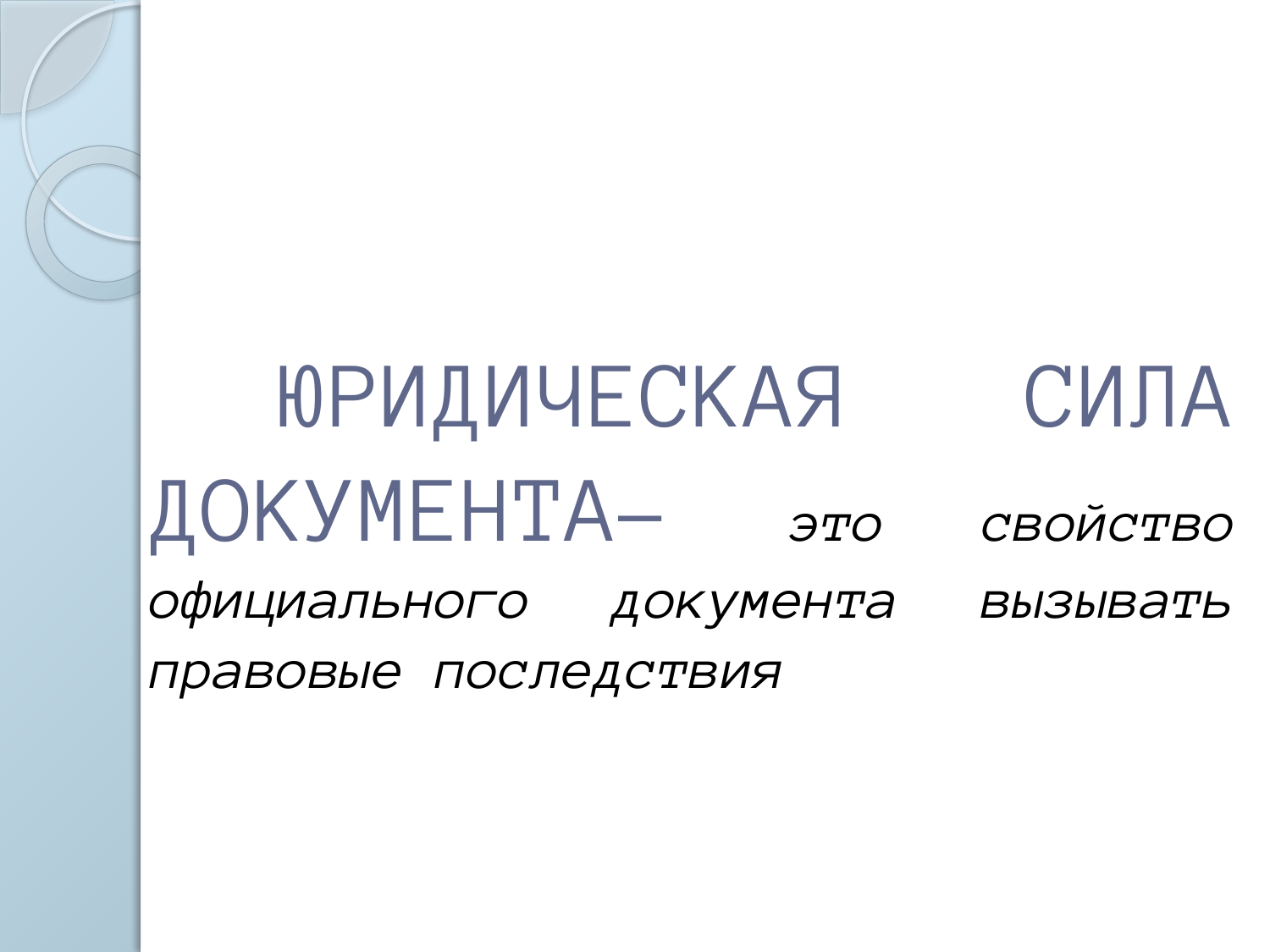

# ЮРИДИЧЕСКАЯ СИЛА ДОКУМЕНТА- это свойство официального документа вызывать правовые последствия